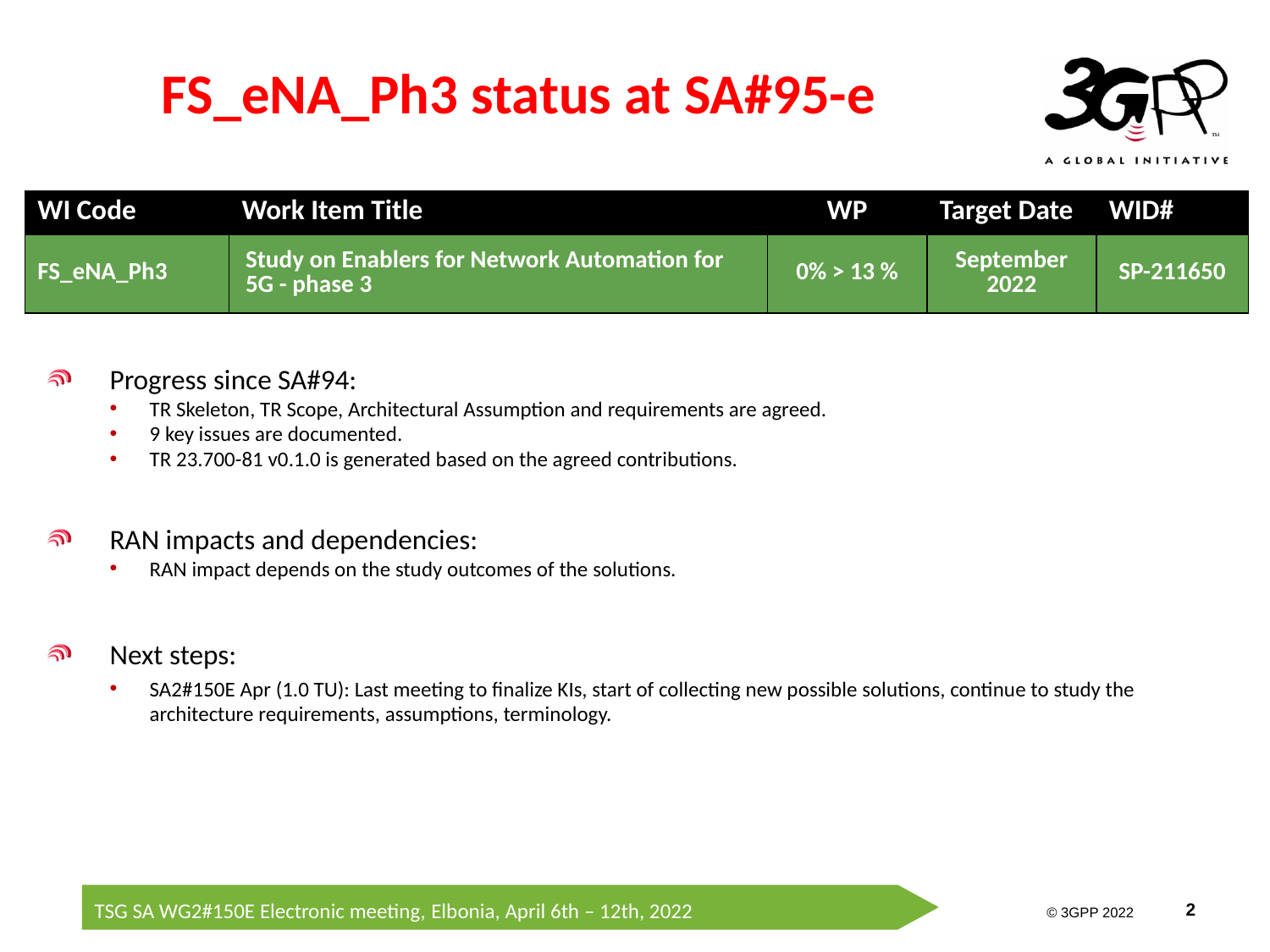

# FS_eNA_Ph3 status at SA#95-e
| WI Code | Work Item Title | WP | Target Date | WID# |
| --- | --- | --- | --- | --- |
| FS\_eNA\_Ph3 | Study on Enablers for Network Automation for 5G - phase 3 | 0% > 13 % | September 2022 | SP-211650 |
Progress since SA#94:
TR Skeleton, TR Scope, Architectural Assumption and requirements are agreed.
9 key issues are documented.
TR 23.700-81 v0.1.0 is generated based on the agreed contributions.

RAN impacts and dependencies:
RAN impact depends on the study outcomes of the solutions.

Next steps:
SA2#150E Apr (1.0 TU): Last meeting to finalize KIs, start of collecting new possible solutions, continue to study the architecture requirements, assumptions, terminology.